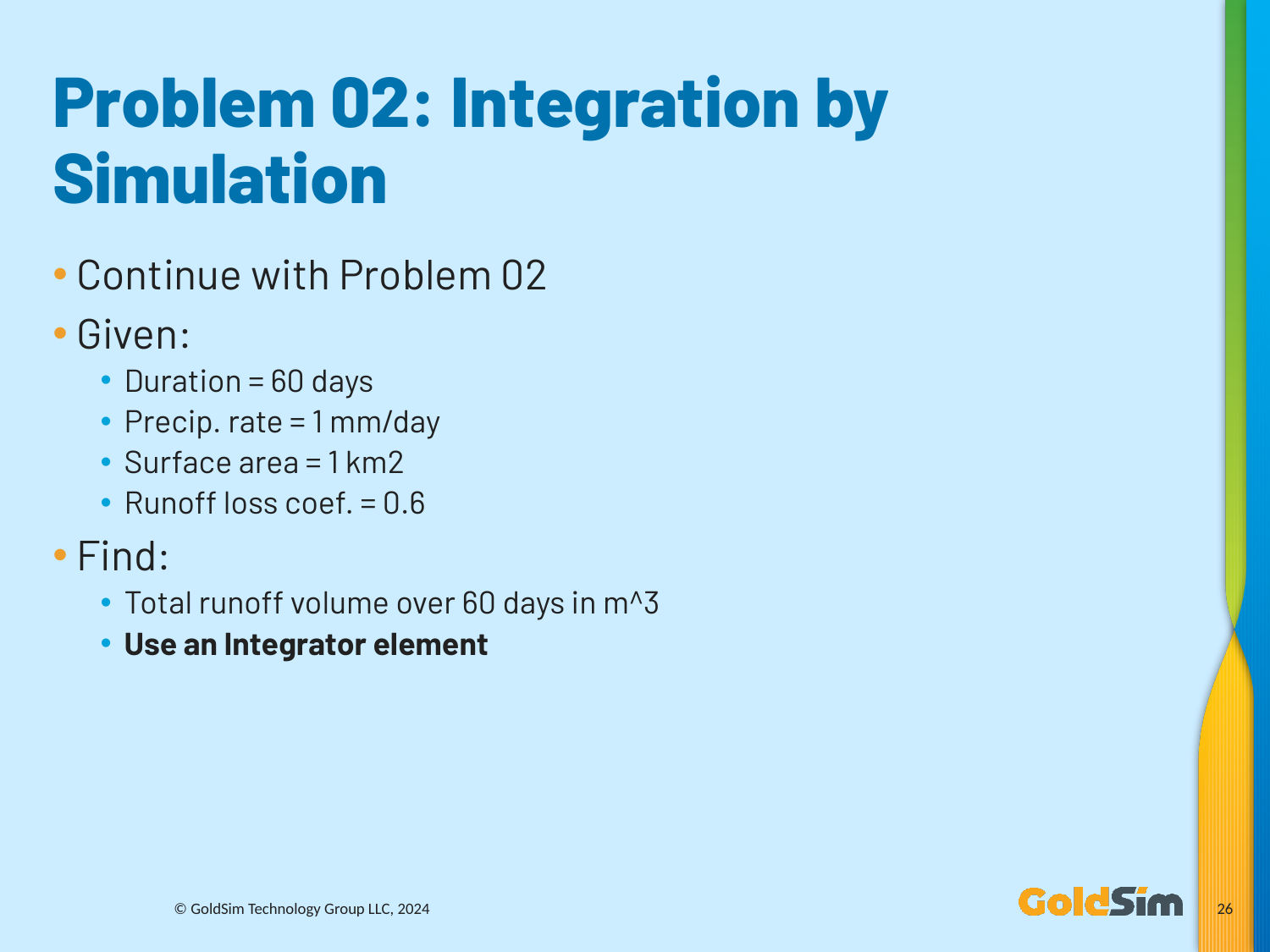

# Problem 02: Integration by Simulation
Continue with Problem 02
Given:
Duration = 60 days
Precip. rate = 1 mm/day
Surface area = 1 km2
Runoff loss coef. = 0.6
Find:
Total runoff volume over 60 days in m^3
Use an Integrator element

© GoldSim Technology Group LLC, 2024
26